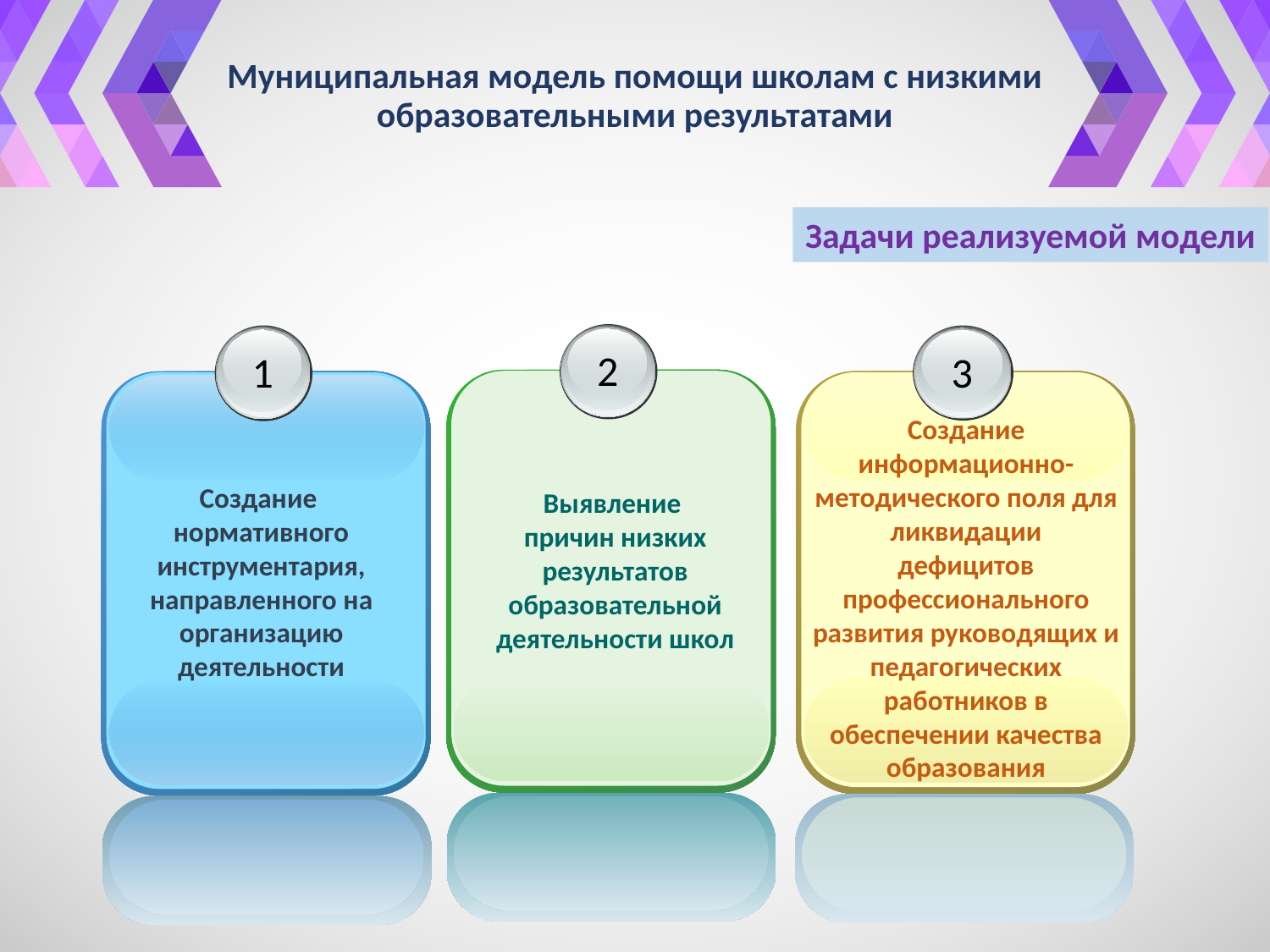

# Муниципальная модель помощи школам с низкими образовательными результатами
Задачи реализуемой модели

2

1

3

Создание информационно-
методического поля для ликвидации
 дефицитов  профессионального развития руководящих и педагогических работников в обеспечении качества образования
Выявление причин
низких результатов
образовательной
деятельности школ
Создание
нормативного инструментария, направленного на организацию деятельности
Выявление
причин низких результатов образовательной деятельности школ